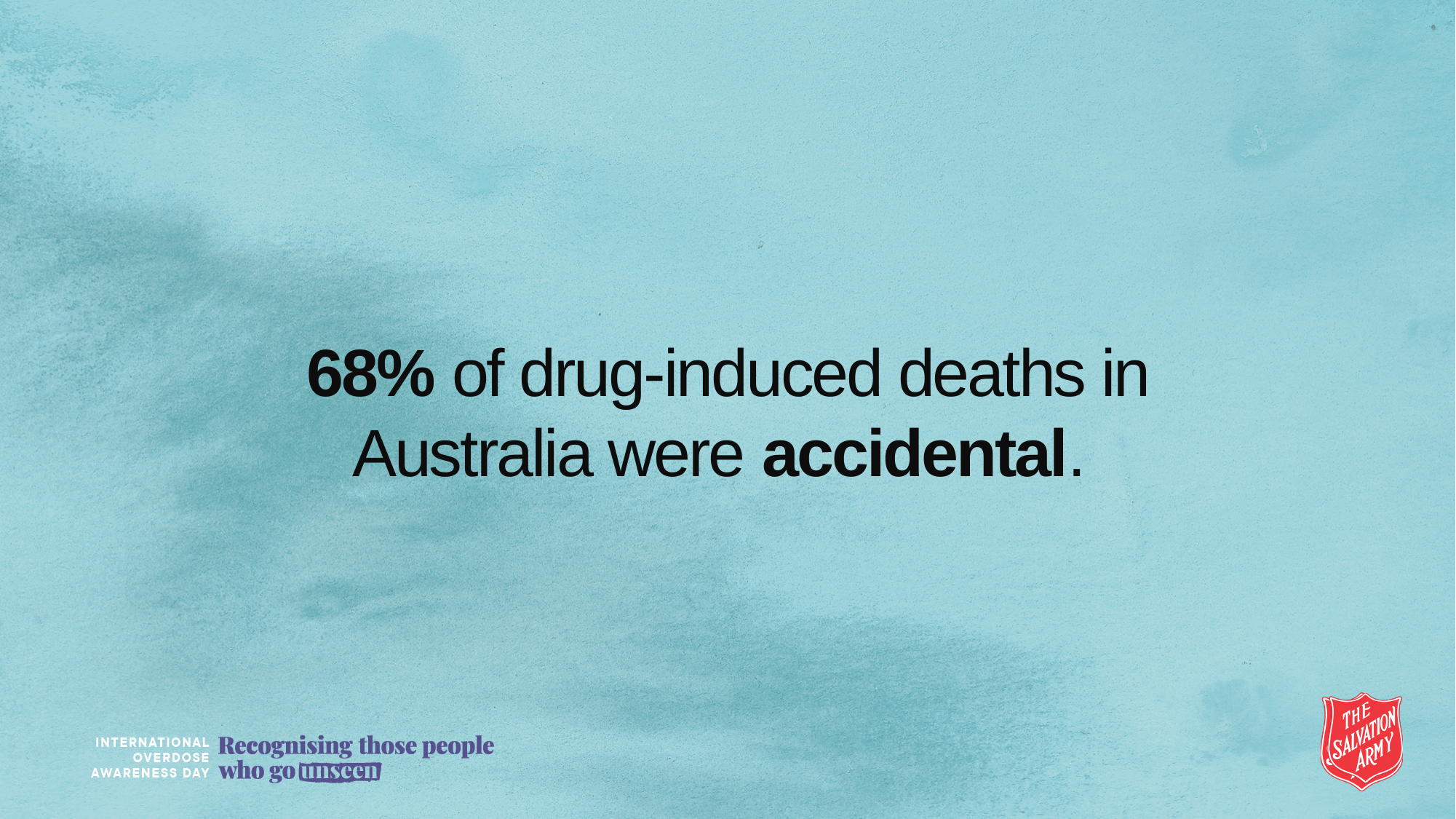

# 68% of drug-induced deaths in Australia were accidental.